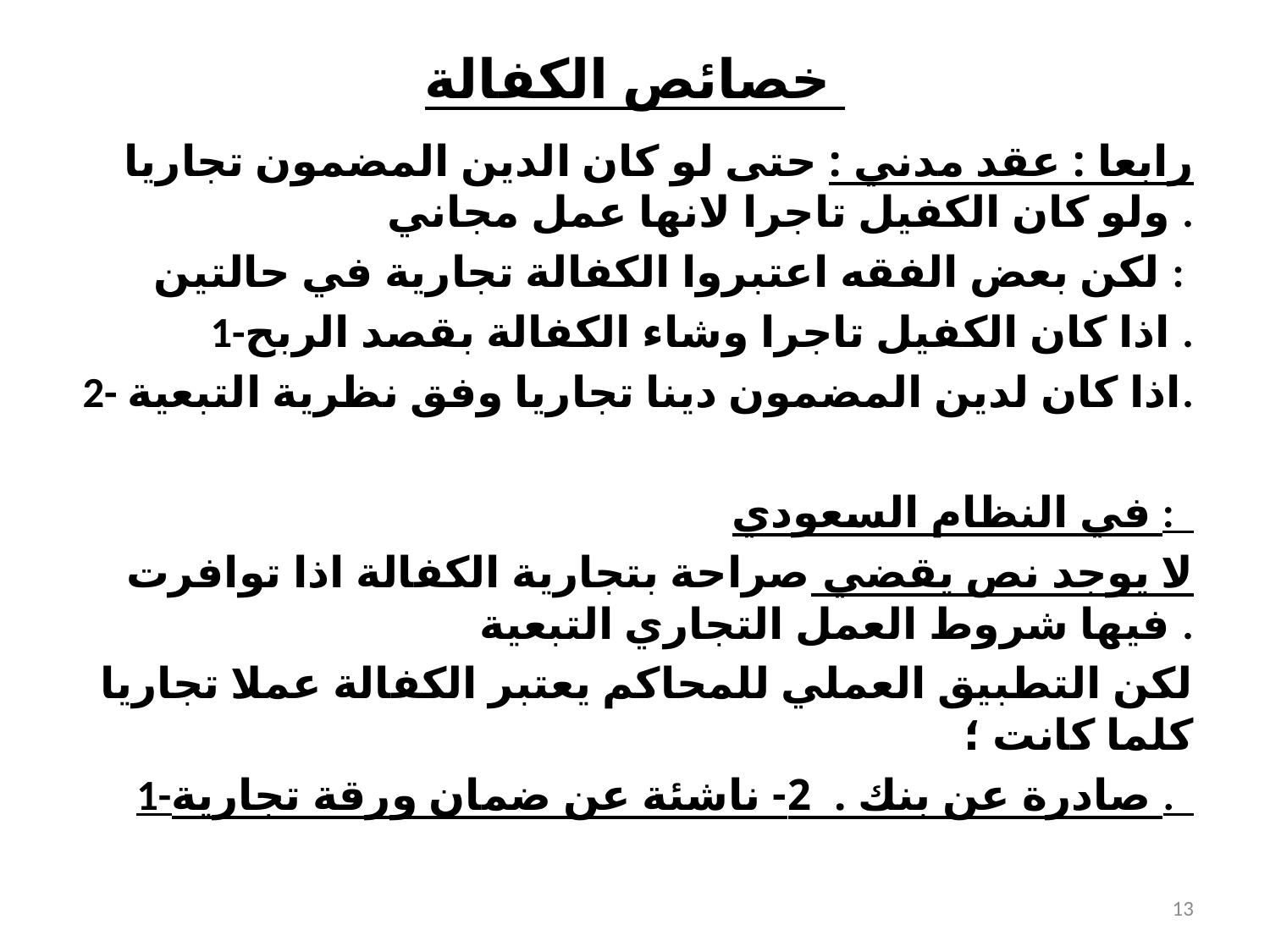

# خصائص الكفالة
رابعا : عقد مدني : حتى لو كان الدين المضمون تجاريا ولو كان الكفيل تاجرا لانها عمل مجاني .
لكن بعض الفقه اعتبروا الكفالة تجارية في حالتين :
1-اذا كان الكفيل تاجرا وشاء الكفالة بقصد الربح .
2- اذا كان لدين المضمون دينا تجاريا وفق نظرية التبعية.

في النظام السعودي :
لا يوجد نص يقضي صراحة بتجارية الكفالة اذا توافرت فيها شروط العمل التجاري التبعية .
لكن التطبيق العملي للمحاكم يعتبر الكفالة عملا تجاريا كلما كانت ؛
  1-صادرة عن بنك .  2- ناشئة عن ضمان ورقة تجارية .
13